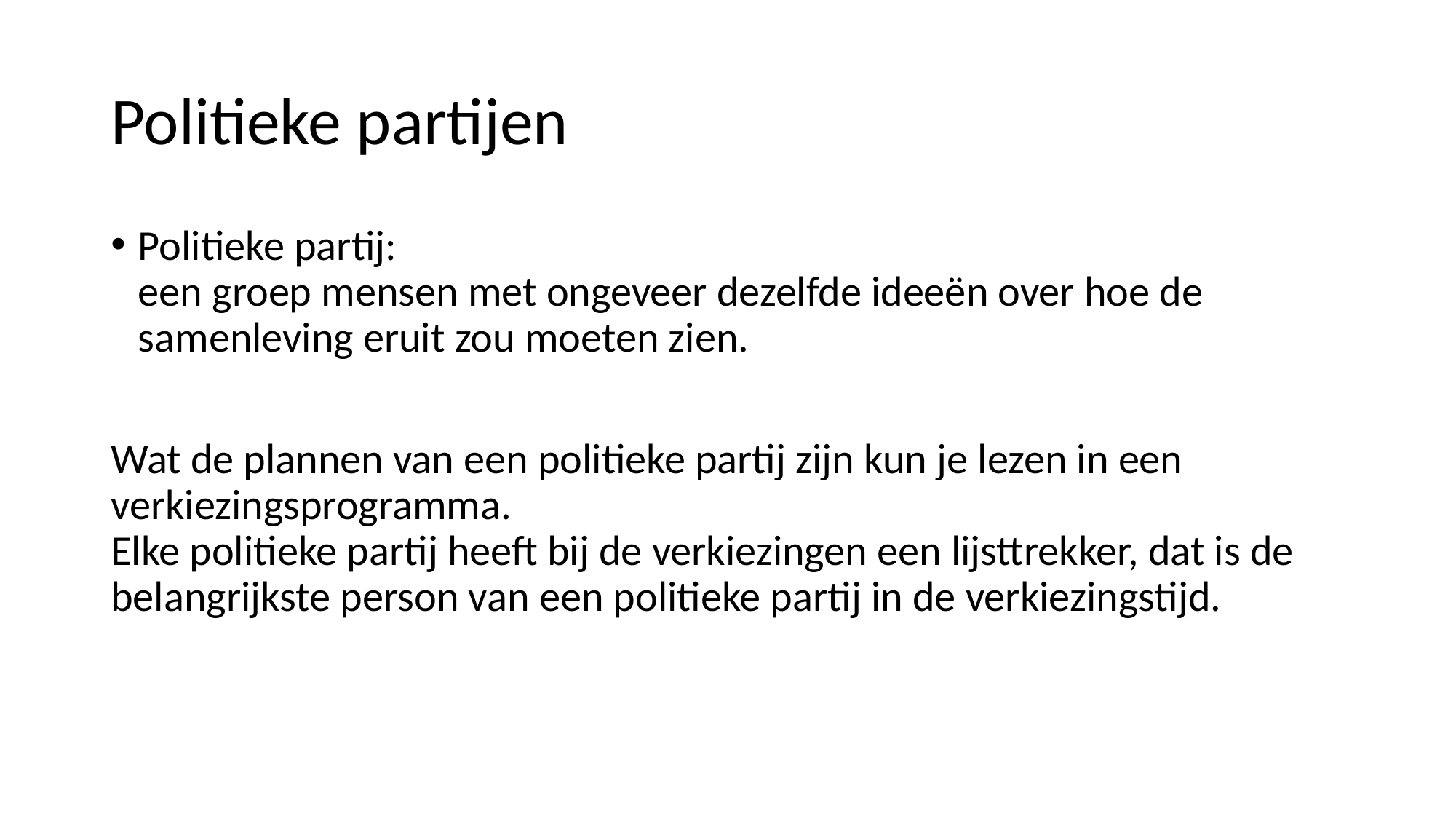

# Politieke partijen
Politieke partij:
een groep mensen met ongeveer dezelfde ideeën over hoe de samenleving eruit zou moeten zien.

Wat de plannen van een politieke partij zijn kun je lezen in een verkiezingsprogramma.
Elke politieke partij heeft bij de verkiezingen een lijsttrekker, dat is de belangrijkste person van een politieke partij in de verkiezingstijd.